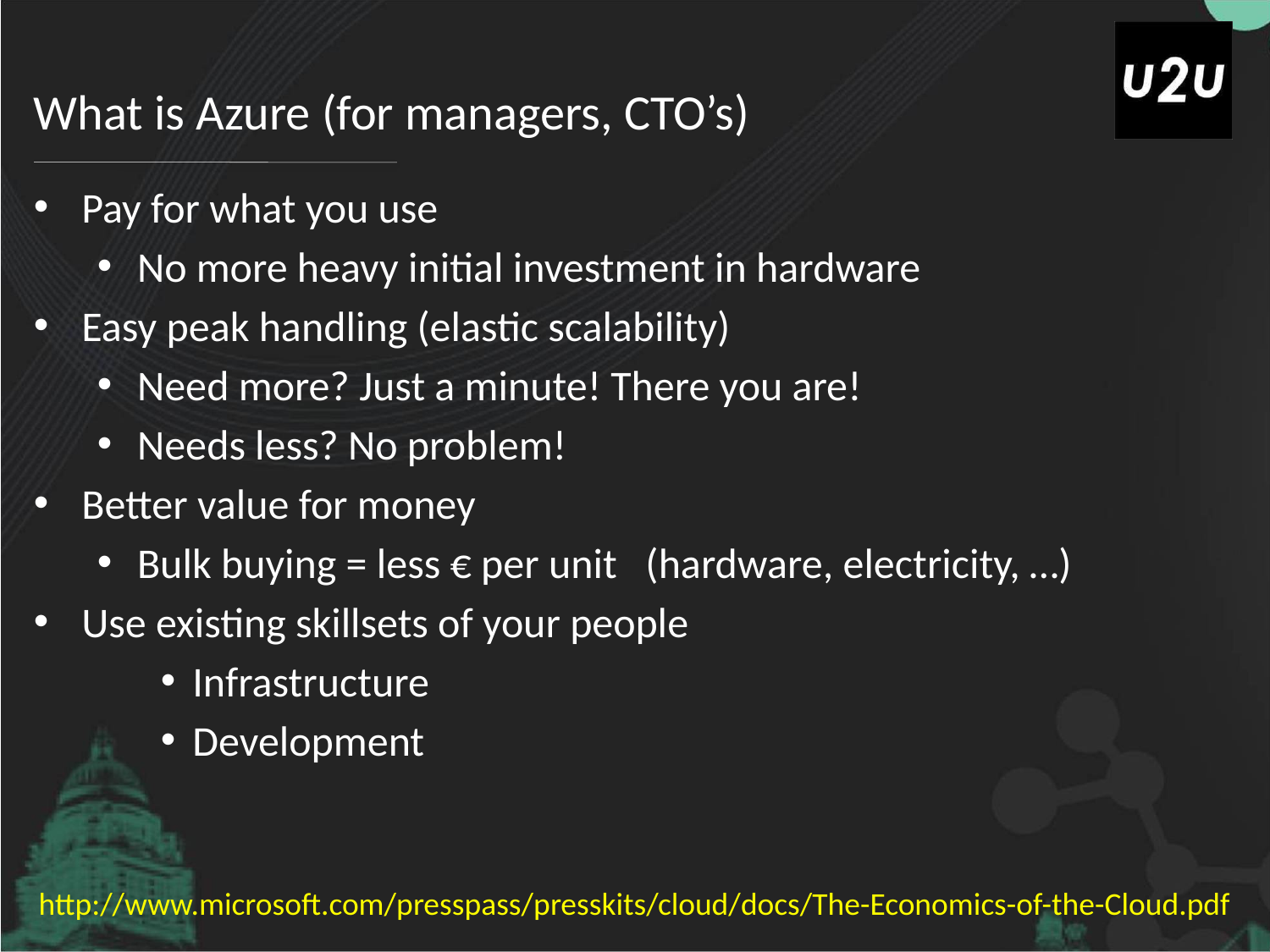

# What is Azure (for managers, CTO’s)
Pay for what you use
No more heavy initial investment in hardware
Easy peak handling (elastic scalability)
Need more? Just a minute! There you are!
Needs less? No problem!
Better value for money
Bulk buying = less € per unit   (hardware, electricity, …)
Use existing skillsets of your people
Infrastructure
Development

http://www.microsoft.com/presspass/presskits/cloud/docs/The-Economics-of-the-Cloud.pdf